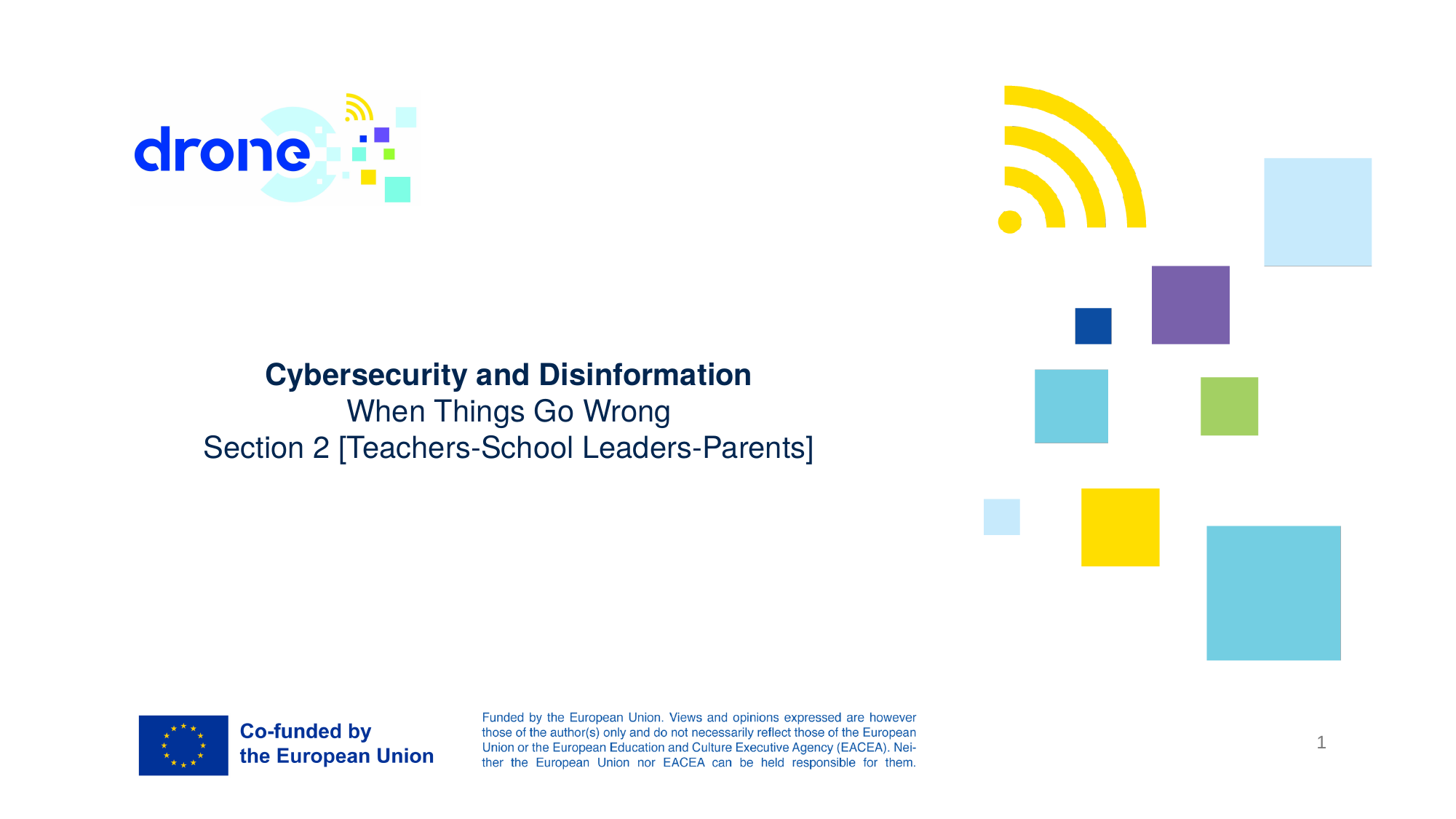

# Cybersecurity and Disinformation When Things Go Wrong Section 2 [Teachers-School Leaders-Parents]
1